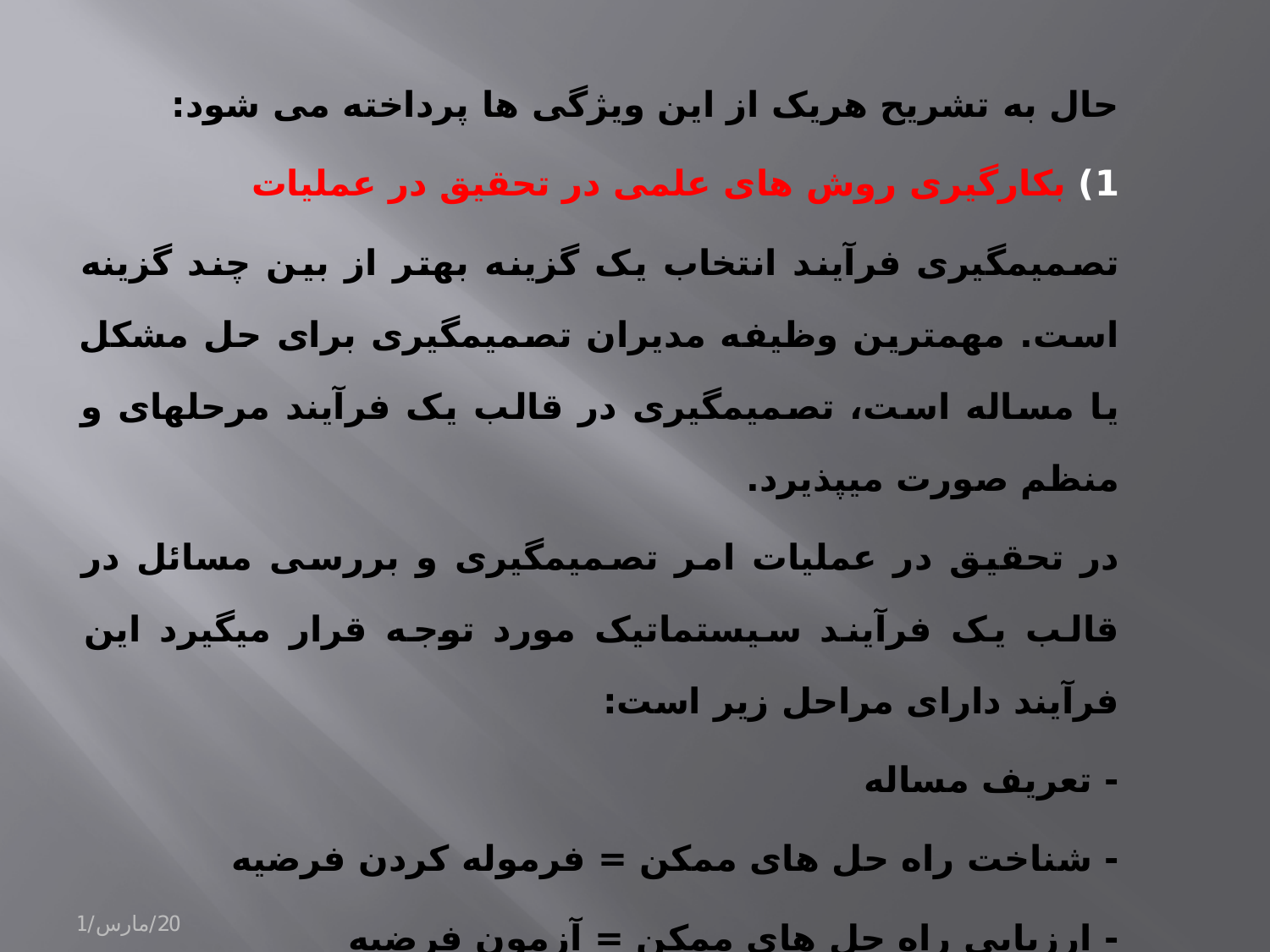

حال به تشریح هریک از این ویژگی ها پرداخته می شود:
1) بکارگیری روش های علمی در تحقیق در عملیات
تصمیم­گیری فرآیند انتخاب یک گزینه بهتر از بین چند گزینه است. مهمترین وظیفه مدیران تصمیم­گیری برای حل مشکل یا مساله است، تصمیم­گیری در قالب یک فرآیند مرحله­ای و منظم صورت می­پذیرد.
در تحقیق در عملیات امر تصمیم­گیری و بررسی مسائل در قالب یک فرآیند سیستماتیک مورد توجه قرار می­گیرد این فرآیند دارای مراحل زیر است:
- تعریف مساله
- شناخت راه حل های ممکن = فرموله کردن فرضیه
- ارزیابی راه حل های ممکن = آزمون فرضیه
- انتخاب یک راه حل = کسب نتایج

20/مارس/1